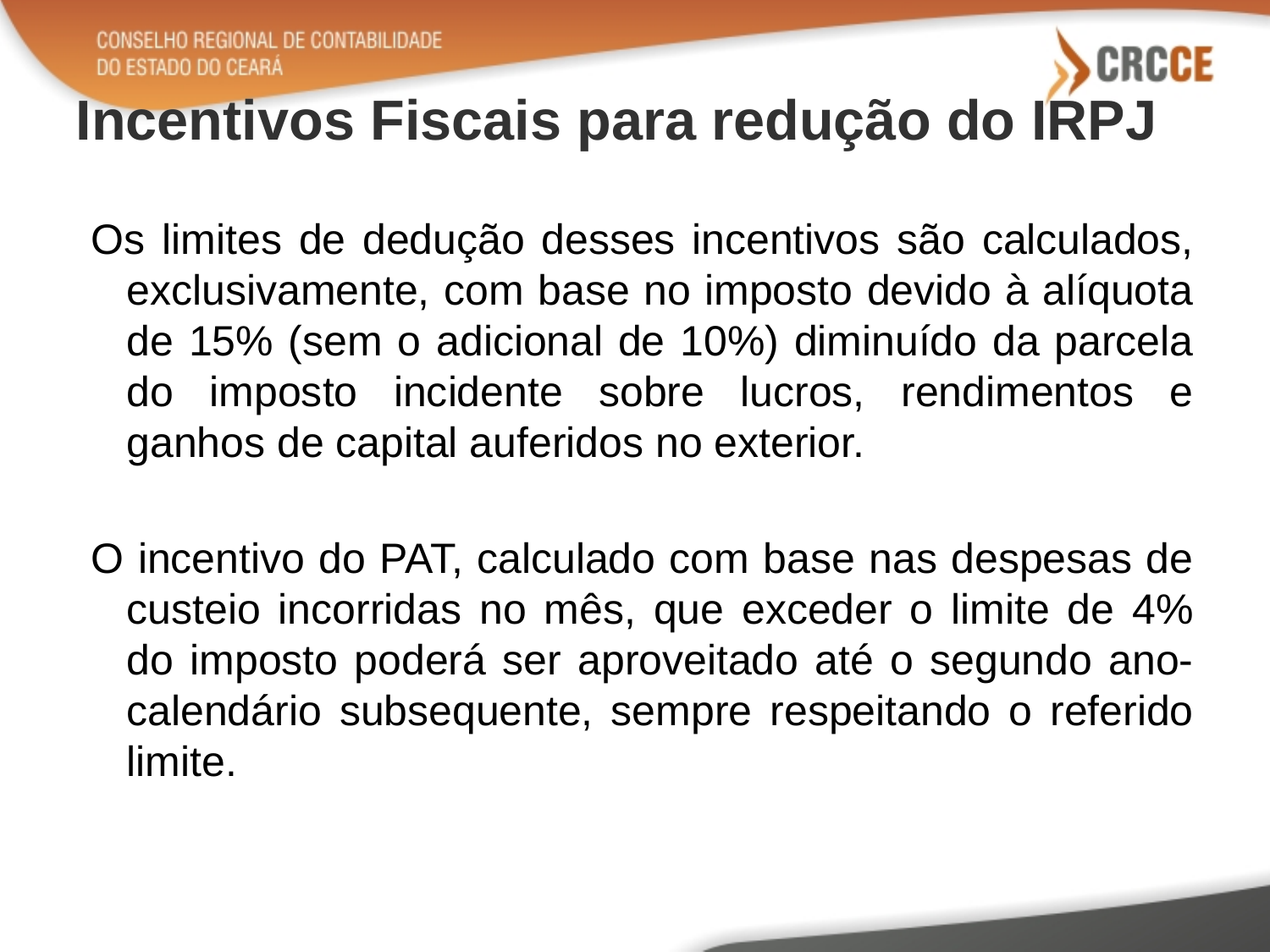

# Incentivos Fiscais para redução do IRPJ
Os limites de dedução desses incentivos são calculados, exclusivamente, com base no imposto devido à alíquota de 15% (sem o adicional de 10%) diminuído da parcela do imposto incidente sobre lucros, rendimentos e ganhos de capital auferidos no exterior.

O incentivo do PAT, calculado com base nas despesas de custeio incorridas no mês, que exceder o limite de 4% do imposto poderá ser aproveitado até o segundo ano-calendário subsequente, sempre respeitando o referido limite.